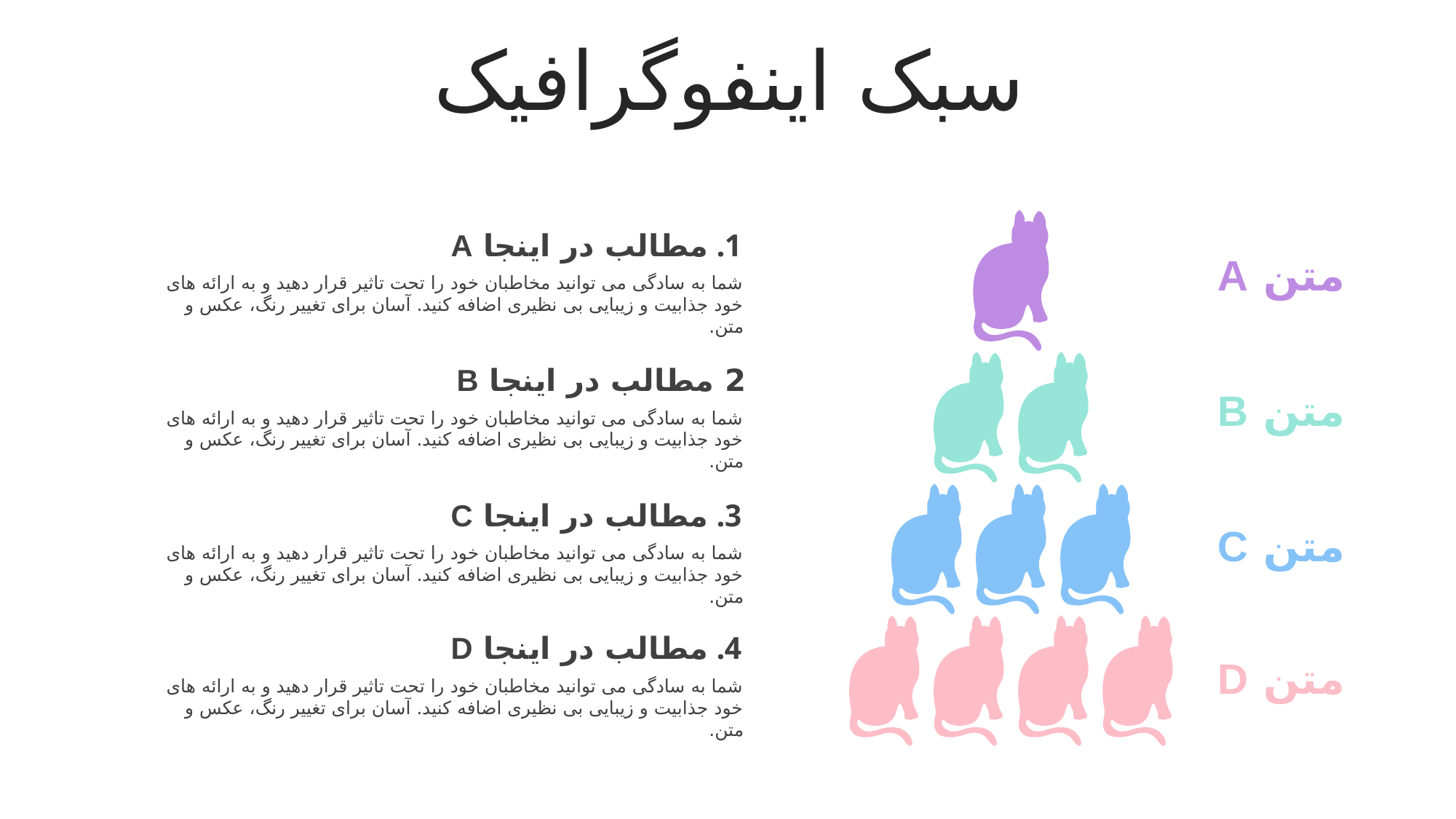

سبک اینفوگرافیک

1. مطالب در اینجا A
شما به سادگی می توانید مخاطبان خود را تحت تاثیر قرار دهید و به ارائه های خود جذابیت و زیبایی بی نظیری اضافه کنید. آسان برای تغییر رنگ، عکس و متن.
متن A

2 مطالب در اینجا B
شما به سادگی می توانید مخاطبان خود را تحت تاثیر قرار دهید و به ارائه های خود جذابیت و زیبایی بی نظیری اضافه کنید. آسان برای تغییر رنگ، عکس و متن.
متن B

3. مطالب در اینجا C
شما به سادگی می توانید مخاطبان خود را تحت تاثیر قرار دهید و به ارائه های خود جذابیت و زیبایی بی نظیری اضافه کنید. آسان برای تغییر رنگ، عکس و متن.
متن C

4. مطالب در اینجا D
شما به سادگی می توانید مخاطبان خود را تحت تاثیر قرار دهید و به ارائه های خود جذابیت و زیبایی بی نظیری اضافه کنید. آسان برای تغییر رنگ، عکس و متن.
متن D